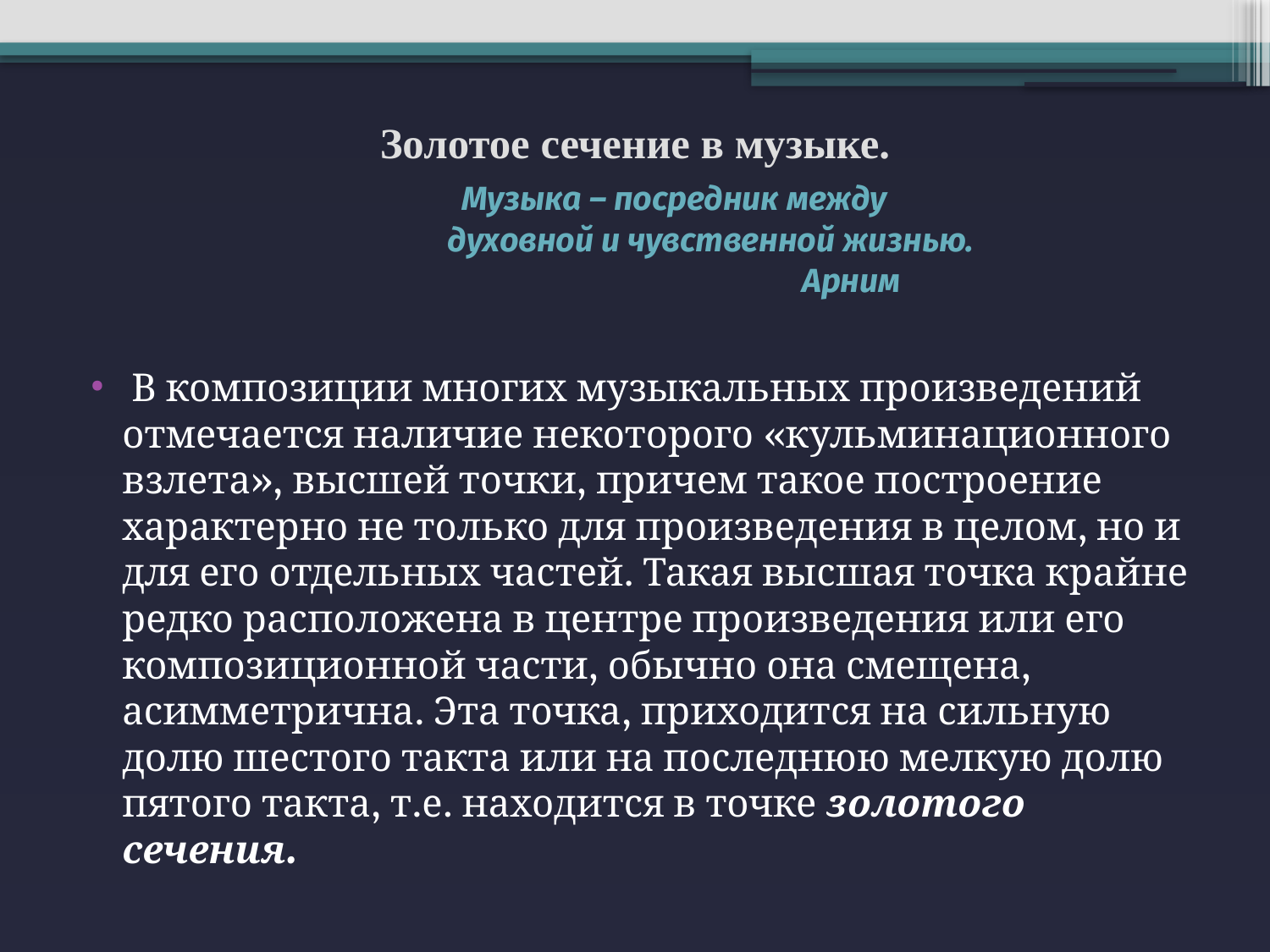

# Золотое сечение в музыке. Музыка – посредник между духовной и чувственной жизнью. Арним
 В композиции многих музыкальных произведений отмечается наличие некоторого «кульминационного взлета», высшей точки, причем такое построение характерно не только для произведения в целом, но и для его отдельных частей. Такая высшая точка крайне редко расположена в центре произведения или его композиционной части, обычно она смещена, асимметрична. Эта точка, приходится на сильную долю шестого такта или на последнюю мелкую долю пятого такта, т.е. находится в точке золотого сечения.